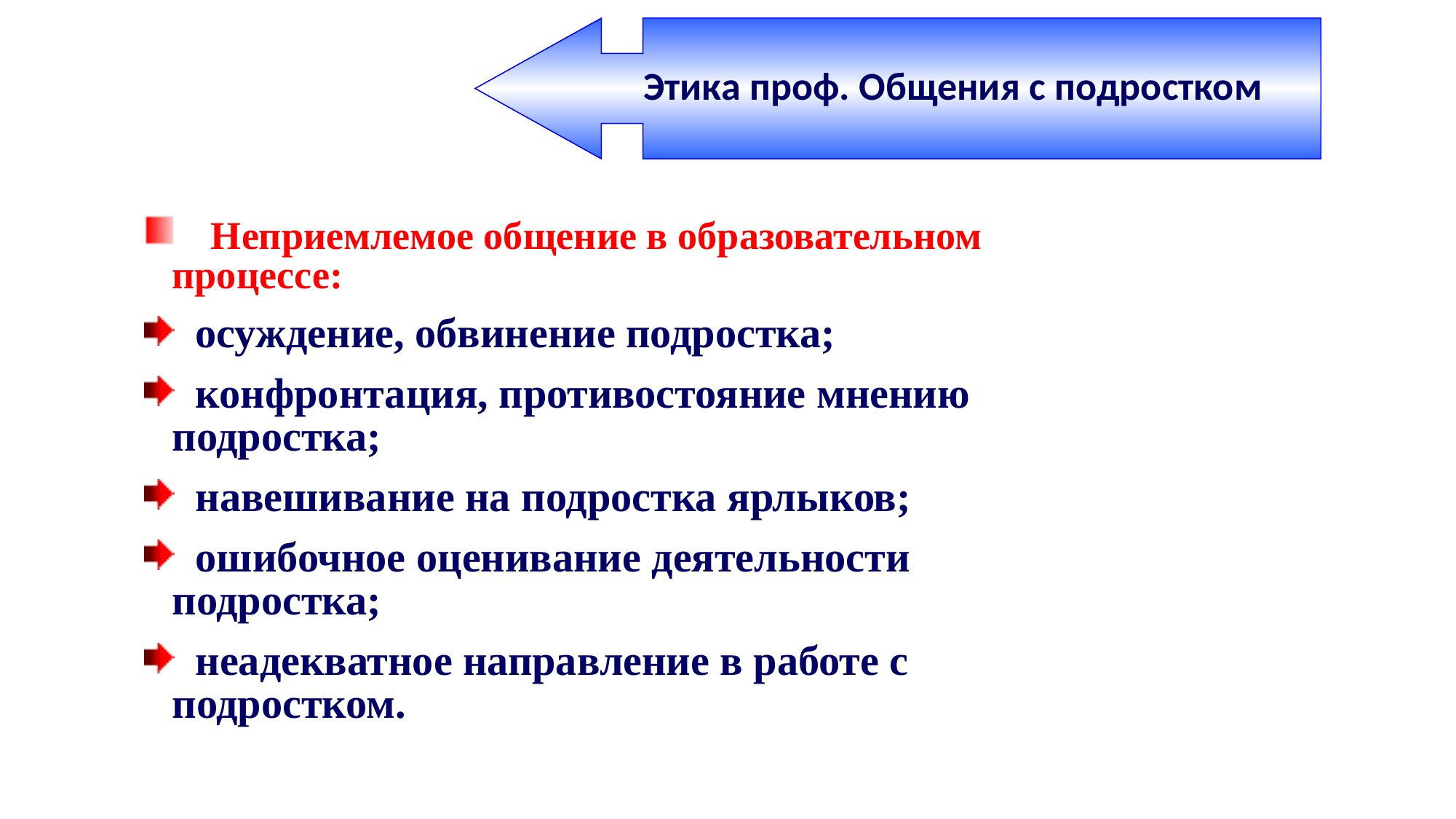

Этика проф. Общения с подростком
   Неприемлемое общение в образовательном процессе:
  осуждение, обвинение подростка;
  конфронтация, противостояние мнению подростка;
  навешивание на подростка ярлыков;
  ошибочное оценивание деятельности подростка;
  неадекватное направление в работе с подростком.